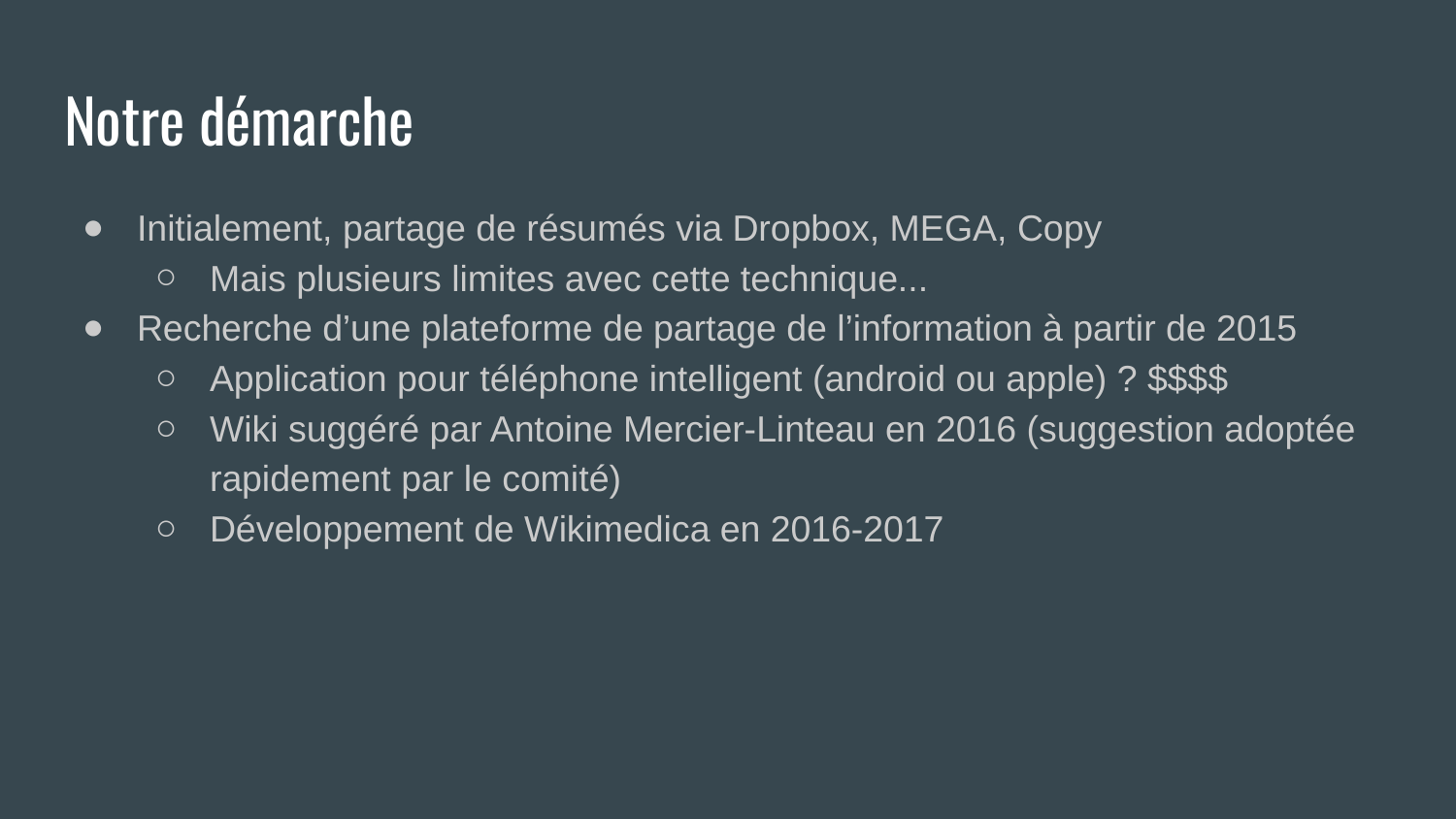

# Notre démarche
Initialement, partage de résumés via Dropbox, MEGA, Copy
Mais plusieurs limites avec cette technique...
Recherche d’une plateforme de partage de l’information à partir de 2015
Application pour téléphone intelligent (android ou apple) ? $$$$
Wiki suggéré par Antoine Mercier-Linteau en 2016 (suggestion adoptée rapidement par le comité)
Développement de Wikimedica en 2016-2017